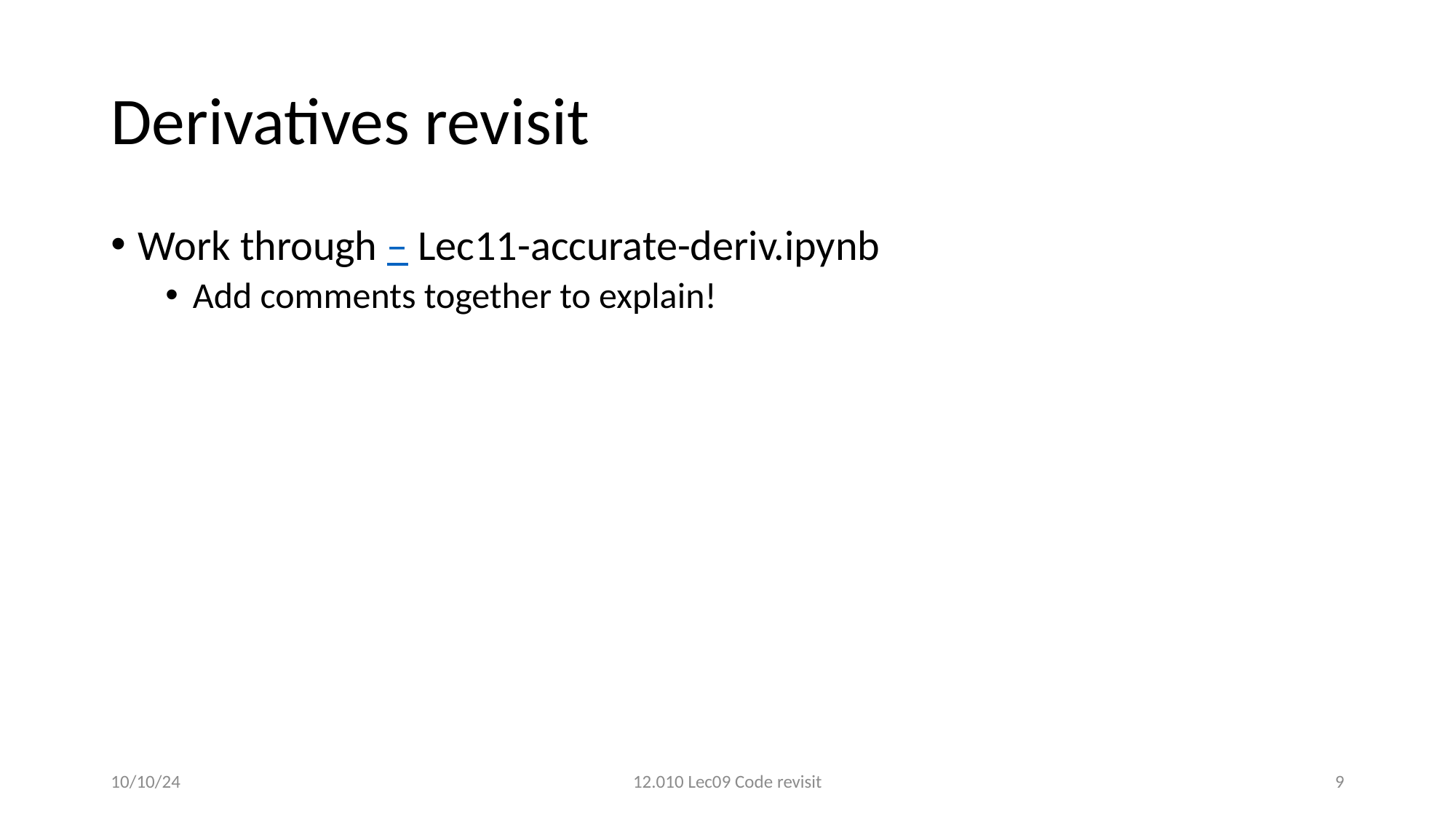

# Derivatives revisit
Work through – Lec11-accurate-deriv.ipynb
Add comments together to explain!
10/10/24
12.010 Lec09 Code revisit
9